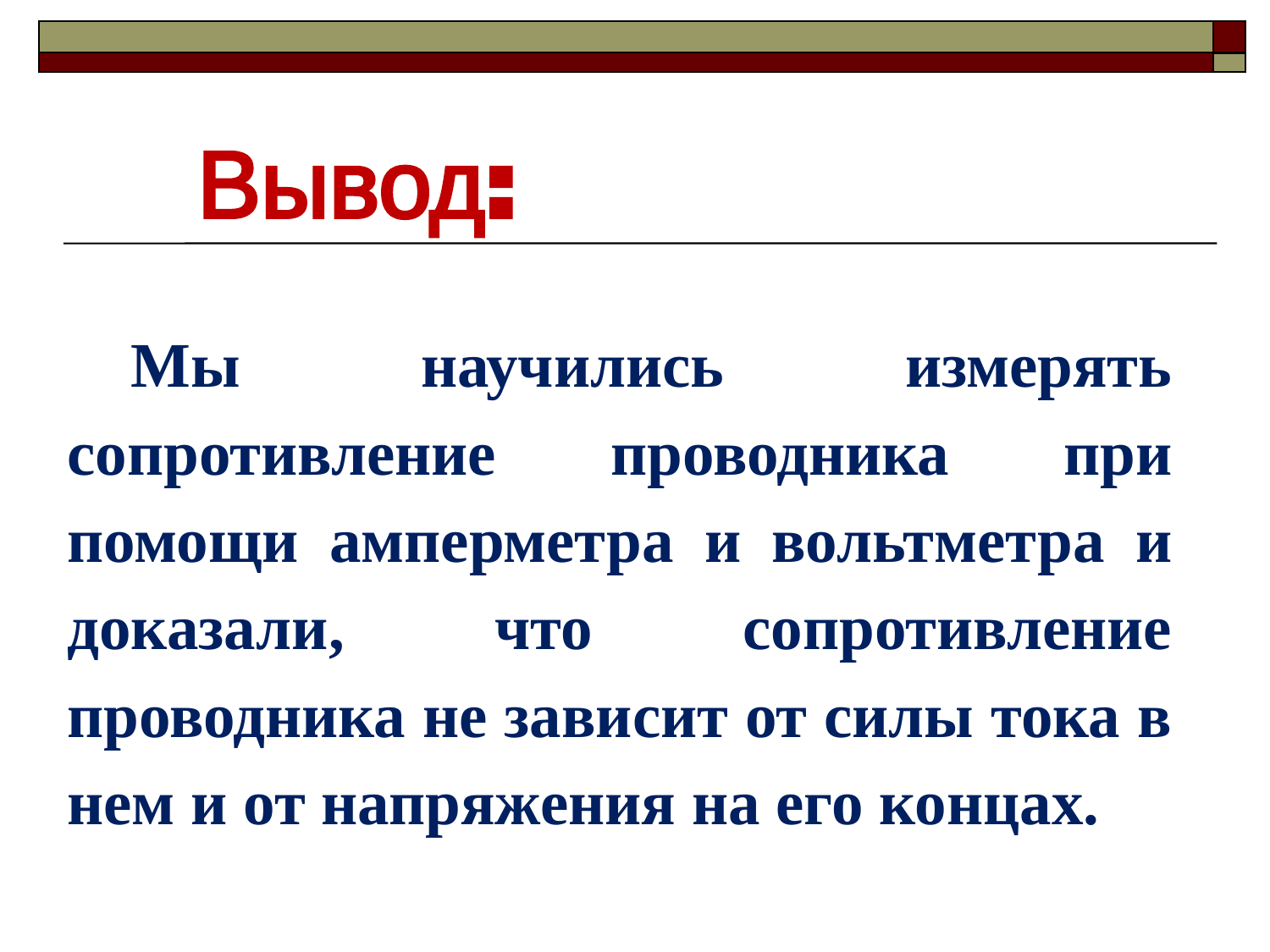

Вывод:
Мы научились измерять сопротивление проводника при помощи амперметра и вольтметра и доказали, что сопротивление проводника не зависит от силы тока в нем и от напряжения на его концах.